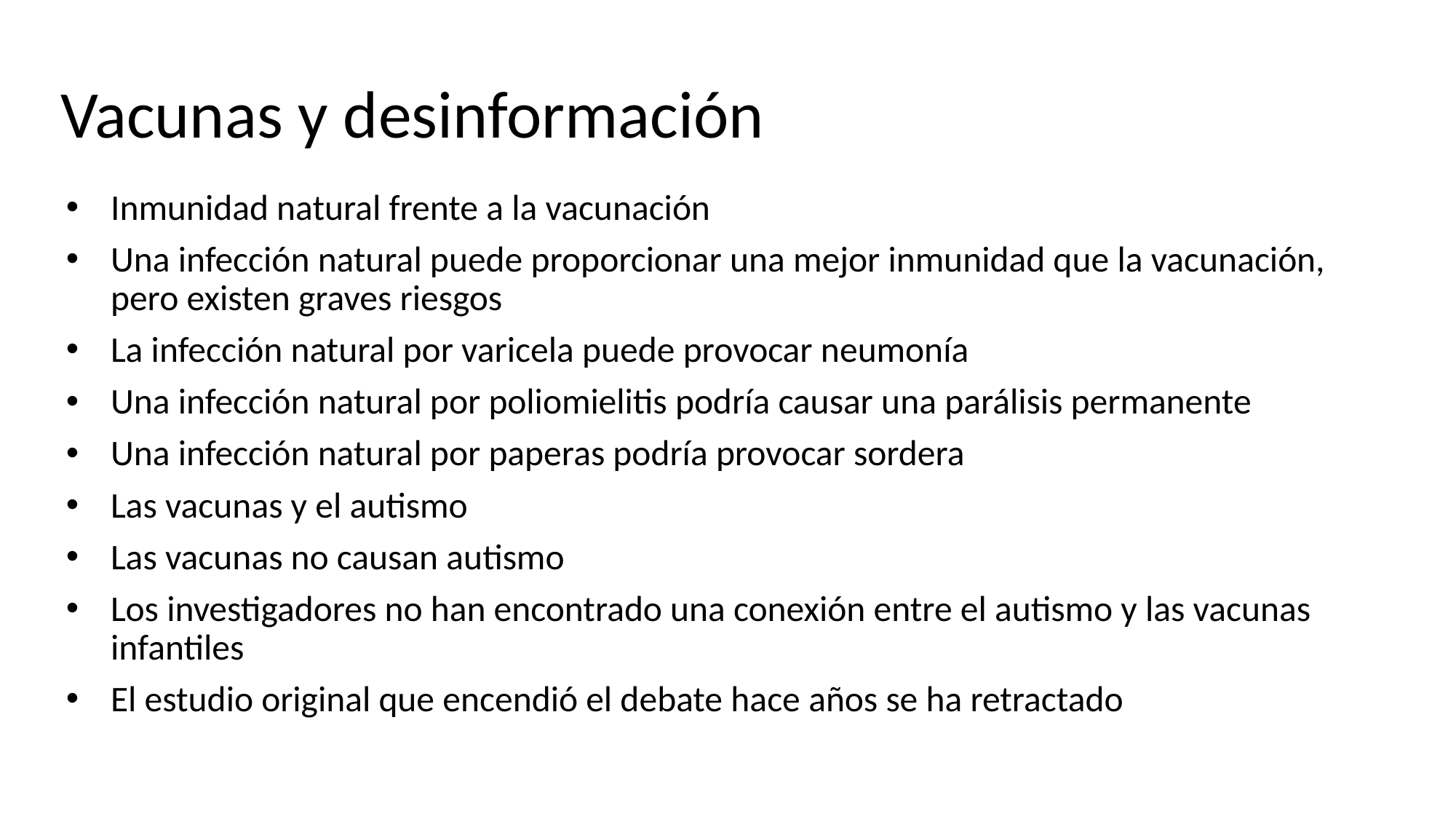

# Vacunas y desinformación
Inmunidad natural frente a la vacunación
Una infección natural puede proporcionar una mejor inmunidad que la vacunación, pero existen graves riesgos
La infección natural por varicela puede provocar neumonía
Una infección natural por poliomielitis podría causar una parálisis permanente
Una infección natural por paperas podría provocar sordera
Las vacunas y el autismo
Las vacunas no causan autismo
Los investigadores no han encontrado una conexión entre el autismo y las vacunas infantiles
El estudio original que encendió el debate hace años se ha retractado